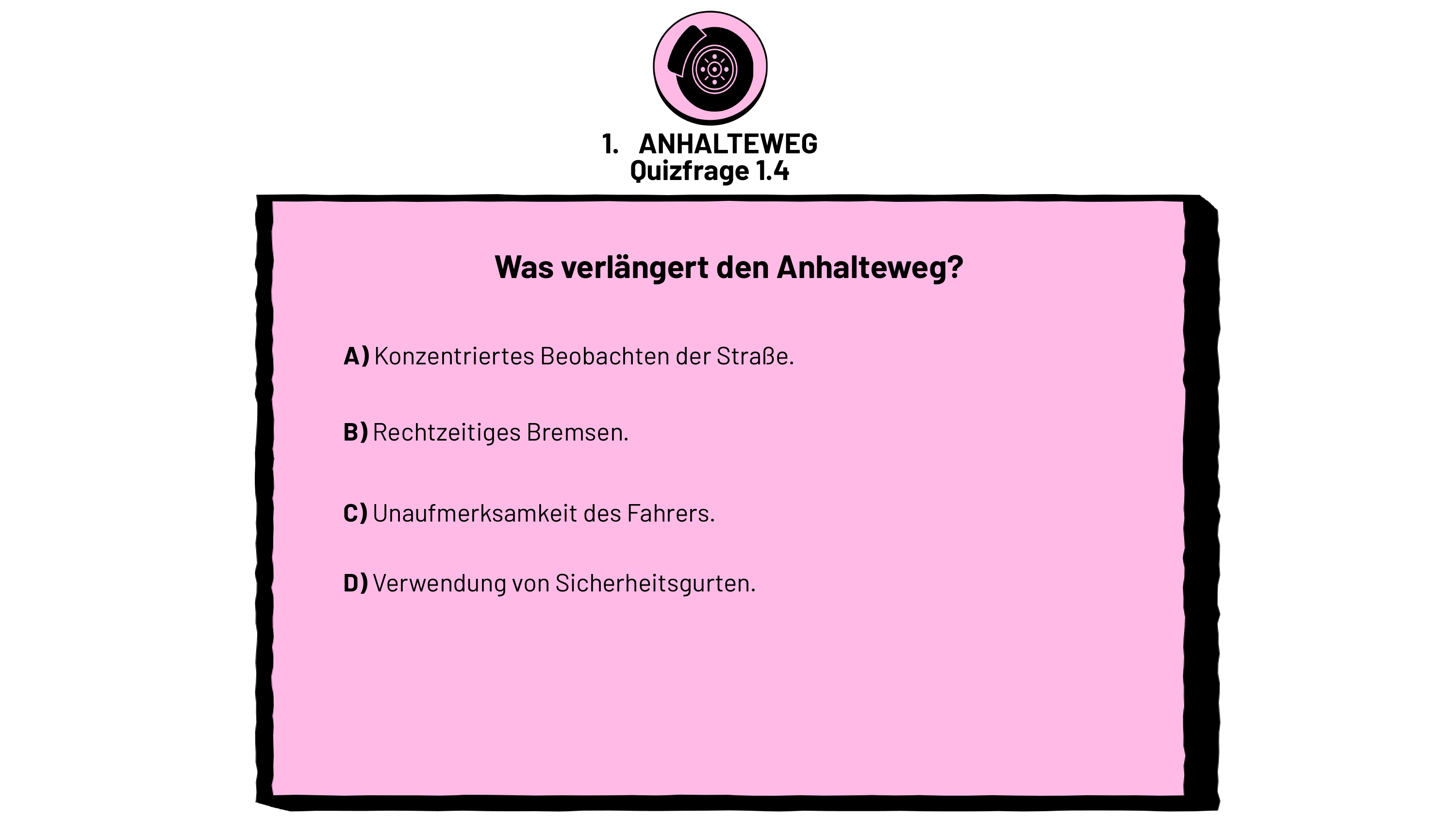

ANHALTEWEG
Quizfrage 1.4
Was verlängert den Anhalteweg?

	A) Konzentriertes Beobachten der Straße.

	B) Rechtzeitiges Bremsen.

C) Unaufmerksamkeit des Fahrers.

D) Verwendung von Sicherheitsgurten.